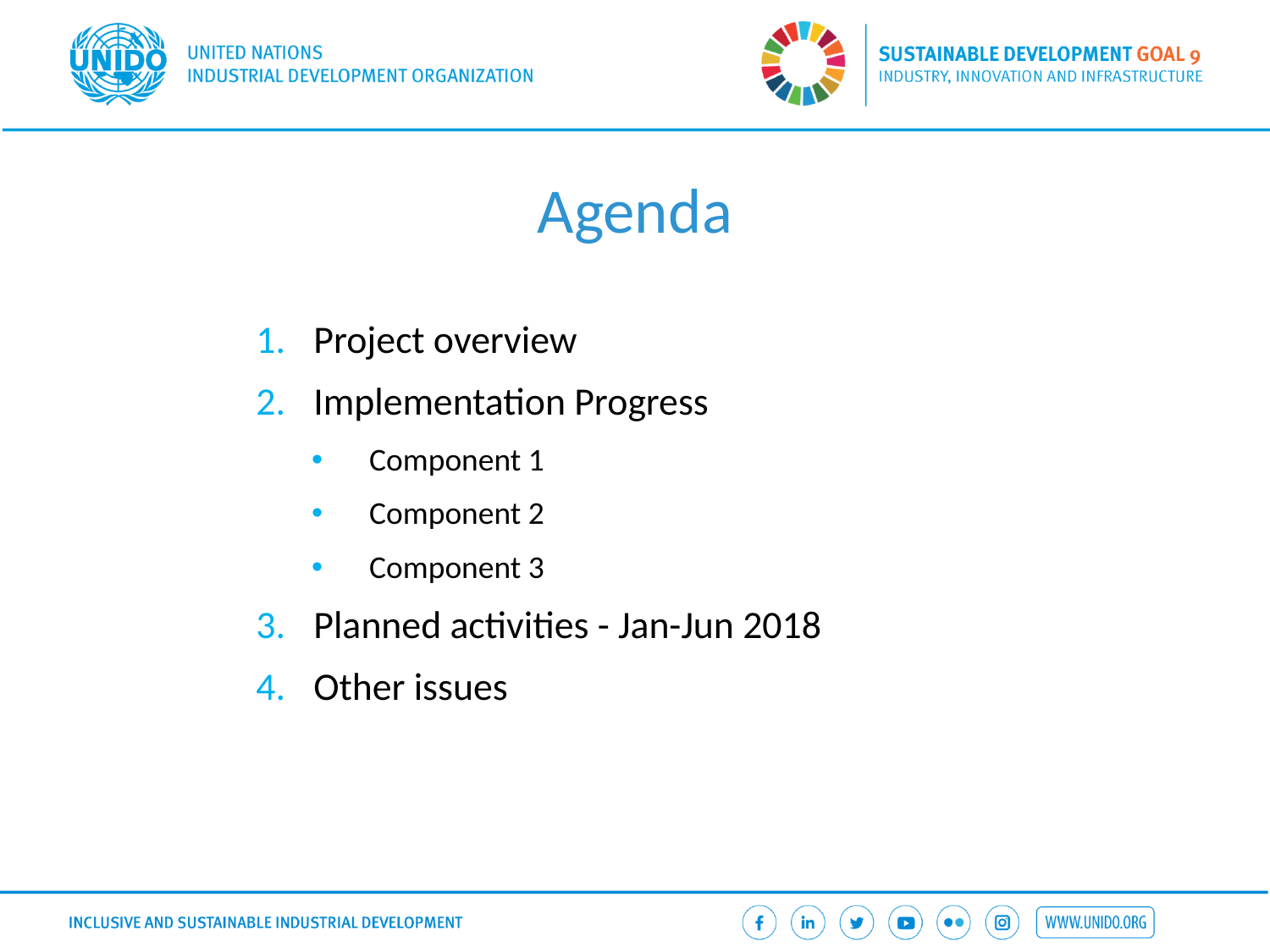

Agenda

Project overview
Implementation Progress
Component 1
Component 2
Component 3
Planned activities - Jan-Jun 2018
Other issues
2